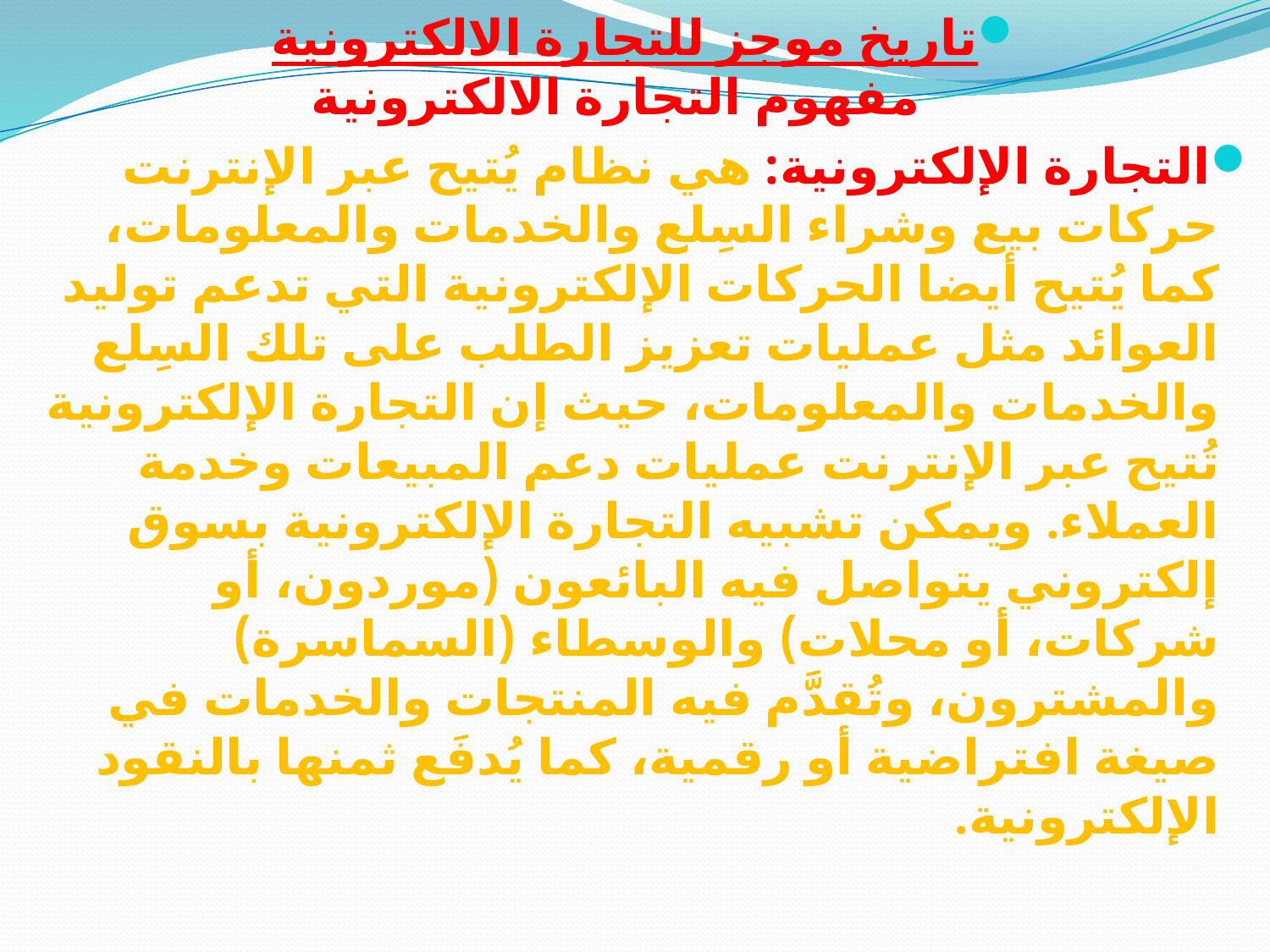

تاريخ موجز للتجارة الالكترونية
مفهوم التجارة الالكترونية
التجارة الإلكترونية: هي نظام يُتيح عبر الإنترنت حركات بيع وشراء السِلع والخدمات والمعلومات، كما يُتيح أيضا الحركات الإلكترونية التي تدعم توليد العوائد مثل عمليات تعزيز الطلب على تلك السِلع والخدمات والمعلومات، حيث إن التجارة الإلكترونية تُتيح عبر الإنترنت عمليات دعم المبيعات وخدمة العملاء. ويمكن تشبيه التجارة الإلكترونية بسوق إلكتروني يتواصل فيه البائعون (موردون، أو شركات، أو محلات) والوسطاء (السماسرة) والمشترون، وتُقدَّم فيه المنتجات والخدمات في صيغة افتراضية أو رقمية، كما يُدفَع ثمنها بالنقود الإلكترونية.